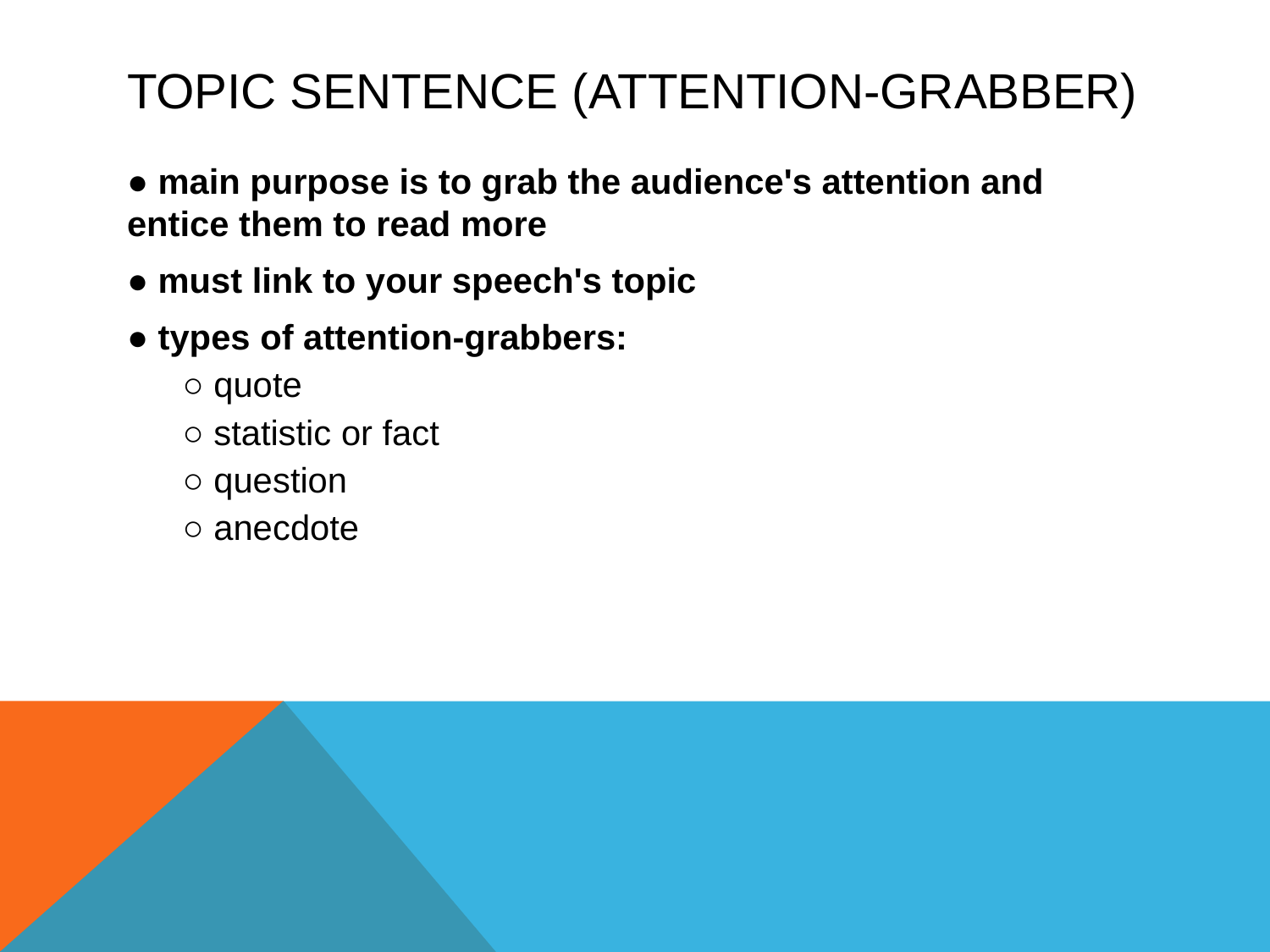

# Topic Sentence (Attention-Grabber)
● main purpose is to grab the audience's attention and entice them to read more
● must link to your speech's topic
● types of attention-grabbers:
○ quote
○ statistic or fact
○ question
○ anecdote